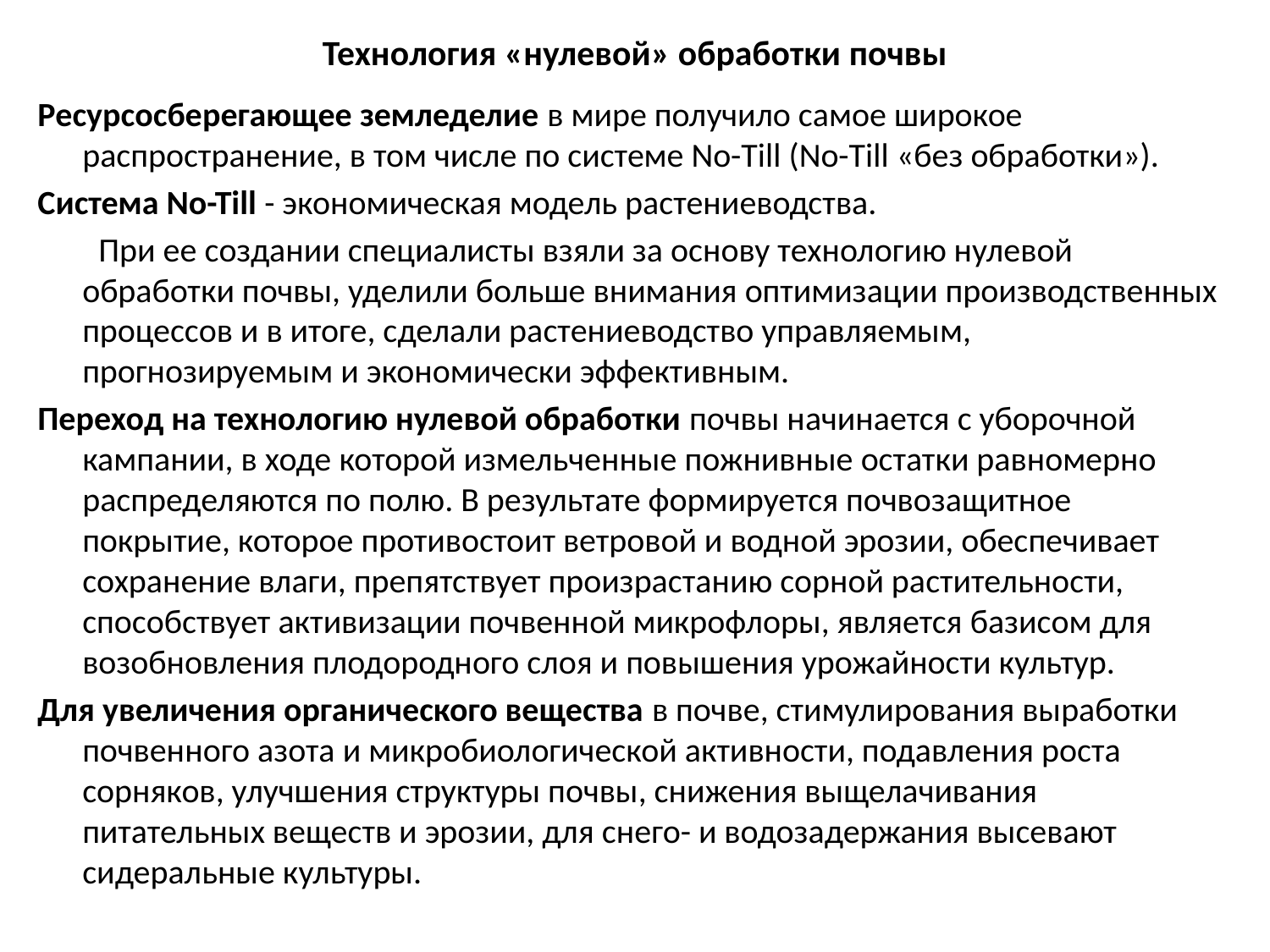

# Технология «нулевой» обработки почвы
Ресурсосберегающее земледелие в мире получило самое широкое распространение, в том числе по системе No-Till (No-Till «без обработки»).
Система No-Till - экономическая модель растениеводства.
        При ее создании специалисты взяли за основу технологию нулевой обработки почвы, уделили больше внимания оптимизации производственных процессов и в итоге, сделали растениеводство управляемым, прогнозируемым и экономически эффективным.
Переход на технологию нулевой обработки почвы начинается с уборочной кампании, в ходе которой измельченные пожнивные остатки равномерно распределяются по полю. В результате формируется почвозащитное покрытие, которое противостоит ветровой и водной эрозии, обеспечивает сохранение влаги, препятствует произрастанию сорной растительности, способствует активизации почвенной микрофлоры, является базисом для возобновления плодородного слоя и повышения урожайности культур.
Для увеличения органического вещества в почве, стимулирования выработки почвенного азота и микробиологической активности, подавления роста сорняков, улучшения структуры почвы, снижения выщелачивания питательных веществ и эрозии, для снего- и водозадержания высевают сидеральные культуры.